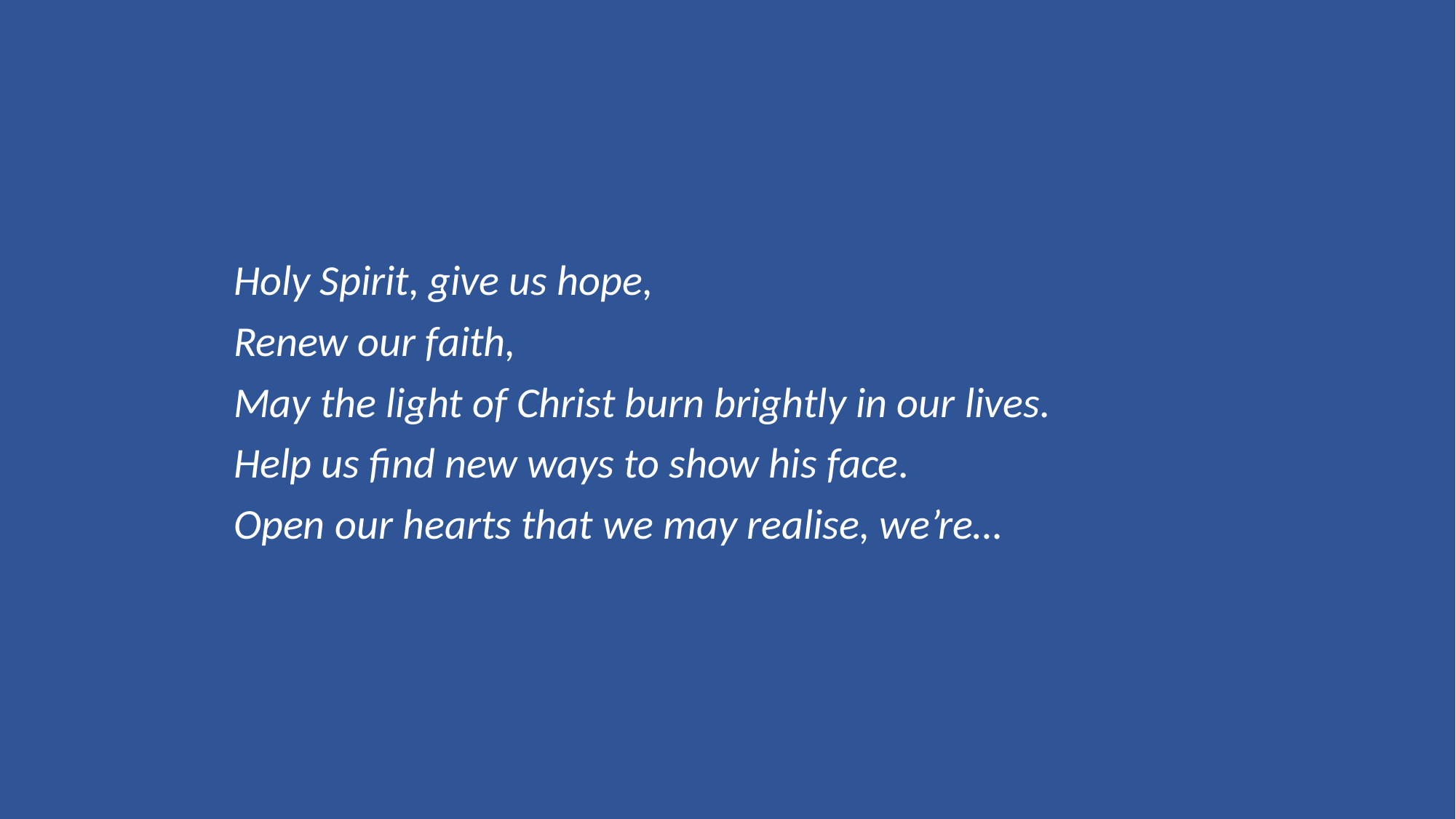

Holy Spirit, give us hope,
Renew our faith,
May the light of Christ burn brightly in our lives.
Help us find new ways to show his face.
Open our hearts that we may realise, we’re…